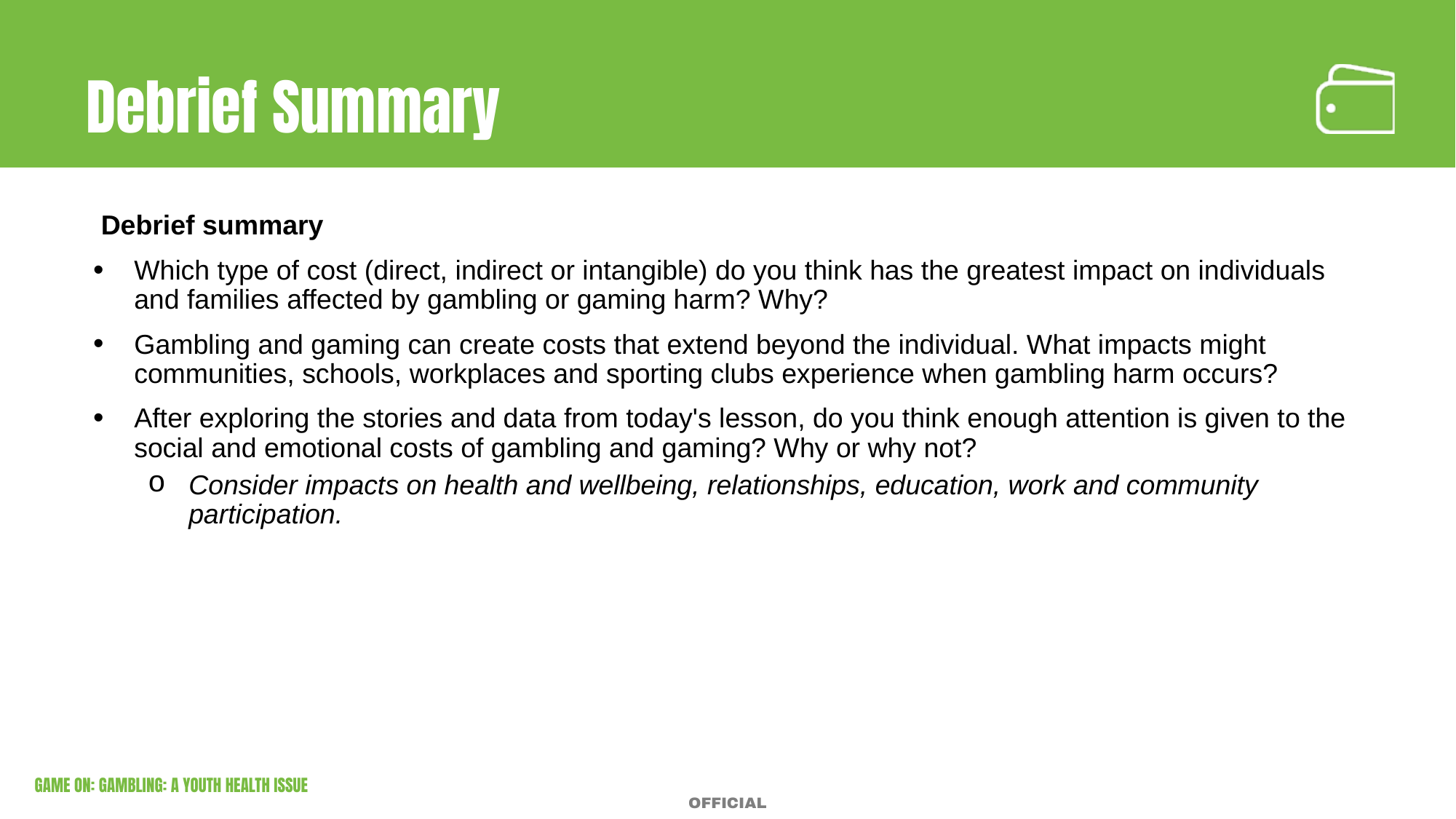

Debrief Summary
 Debrief summary
Which type of cost (direct, indirect or intangible) do you think has the greatest impact on individuals and families affected by gambling or gaming harm? Why?
Gambling and gaming can create costs that extend beyond the individual. What impacts might communities, schools, workplaces and sporting clubs experience when gambling harm occurs?
After exploring the stories and data from today's lesson, do you think enough attention is given to the social and emotional costs of gambling and gaming? Why or why not?
Consider impacts on health and wellbeing, relationships, education, work and community participation.